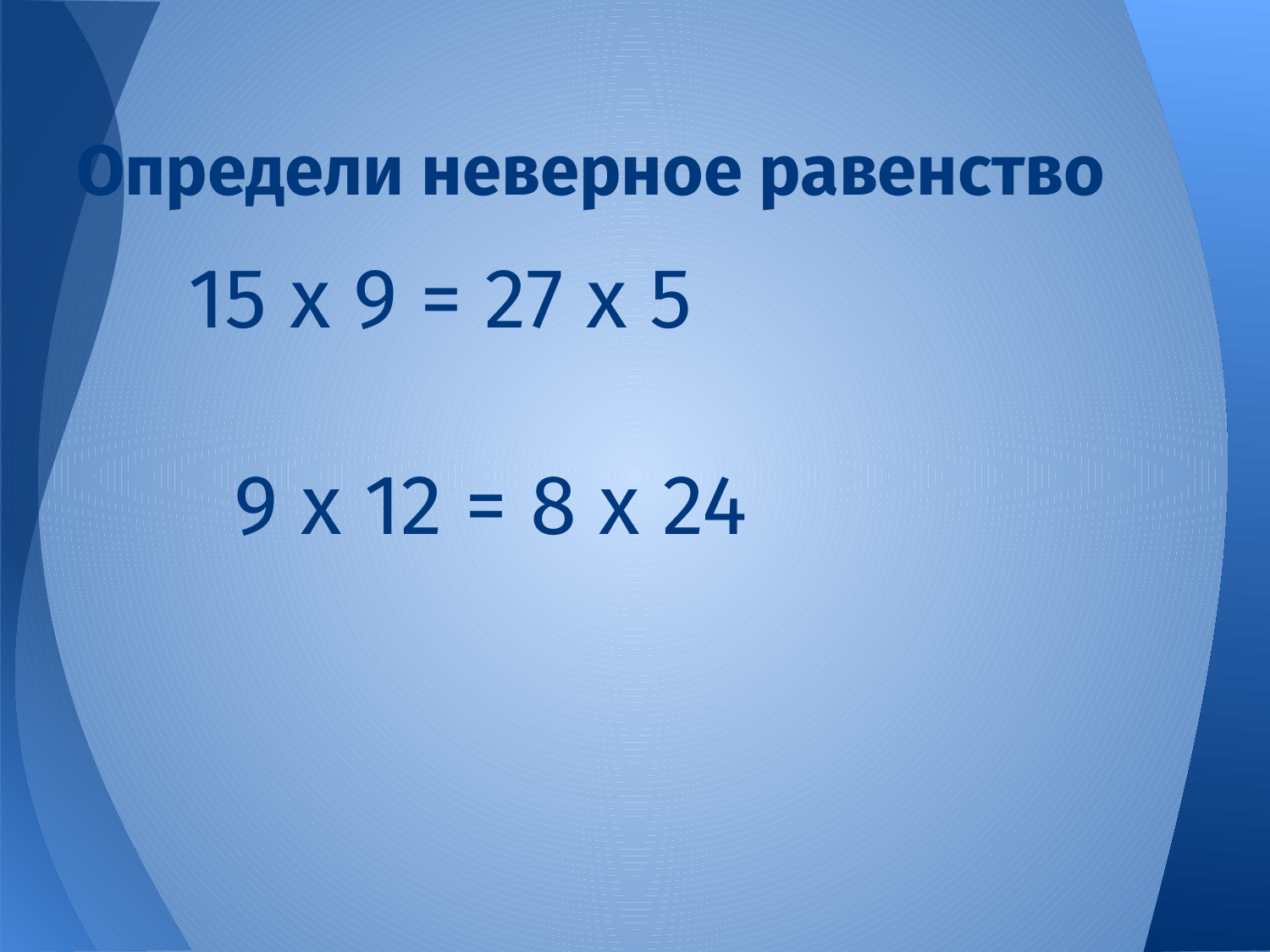

# Определи неверное равенство
     15 х 9 = 27 х 5

 9 х 12 = 8 х 24